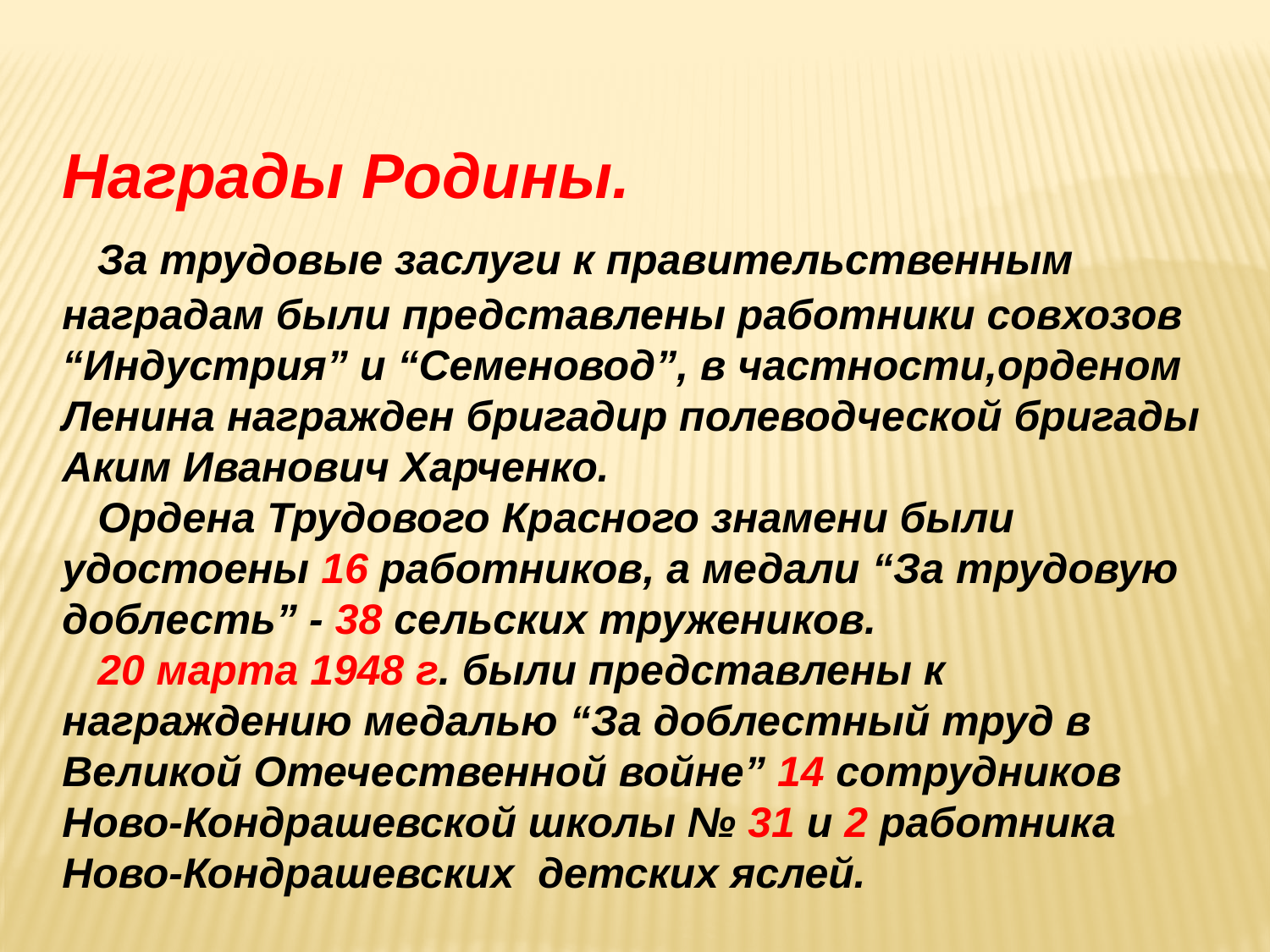

Награды Родины.
  За трудовые заслуги к правительственным наградам были представлены работники совхозов “Индустрия” и “Семеновод”, в частности,орденом Ленина награжден бригадир полеводческой бригады Аким Иванович Харченко.
   Ордена Трудового Красного знамени были удостоены 16 работников, а медали “За трудовую доблесть” - 38 сельских тружеников.
   20 марта 1948 г. были представлены к награждению медалью “За доблестный труд в Великой Отечественной войне” 14 сотрудников Ново-Кондрашевской школы № 31 и 2 работника Ново-Кондрашевских  детских яслей.